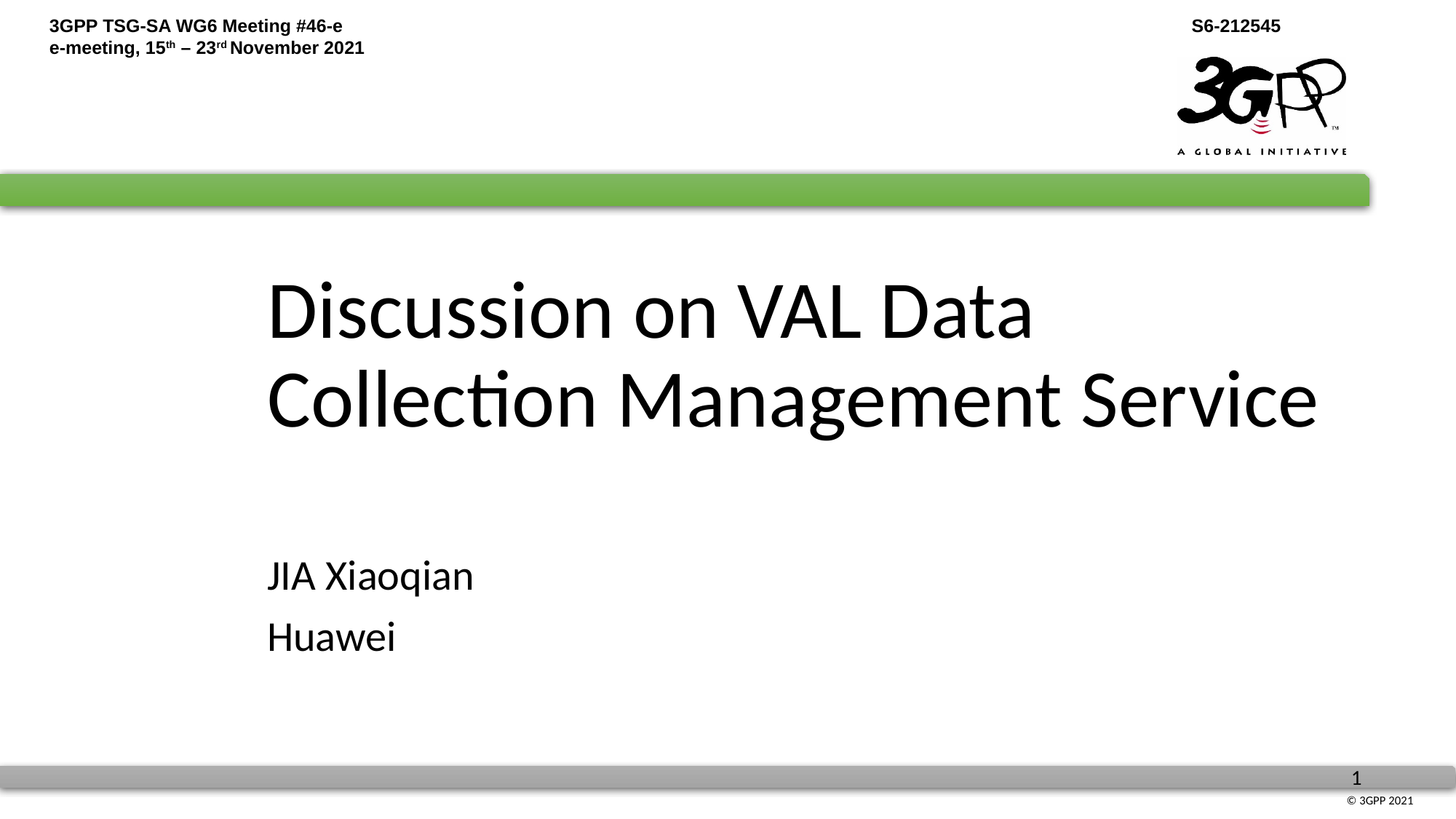

# Discussion on VAL Data Collection Management Service
JIA Xiaoqian
Huawei